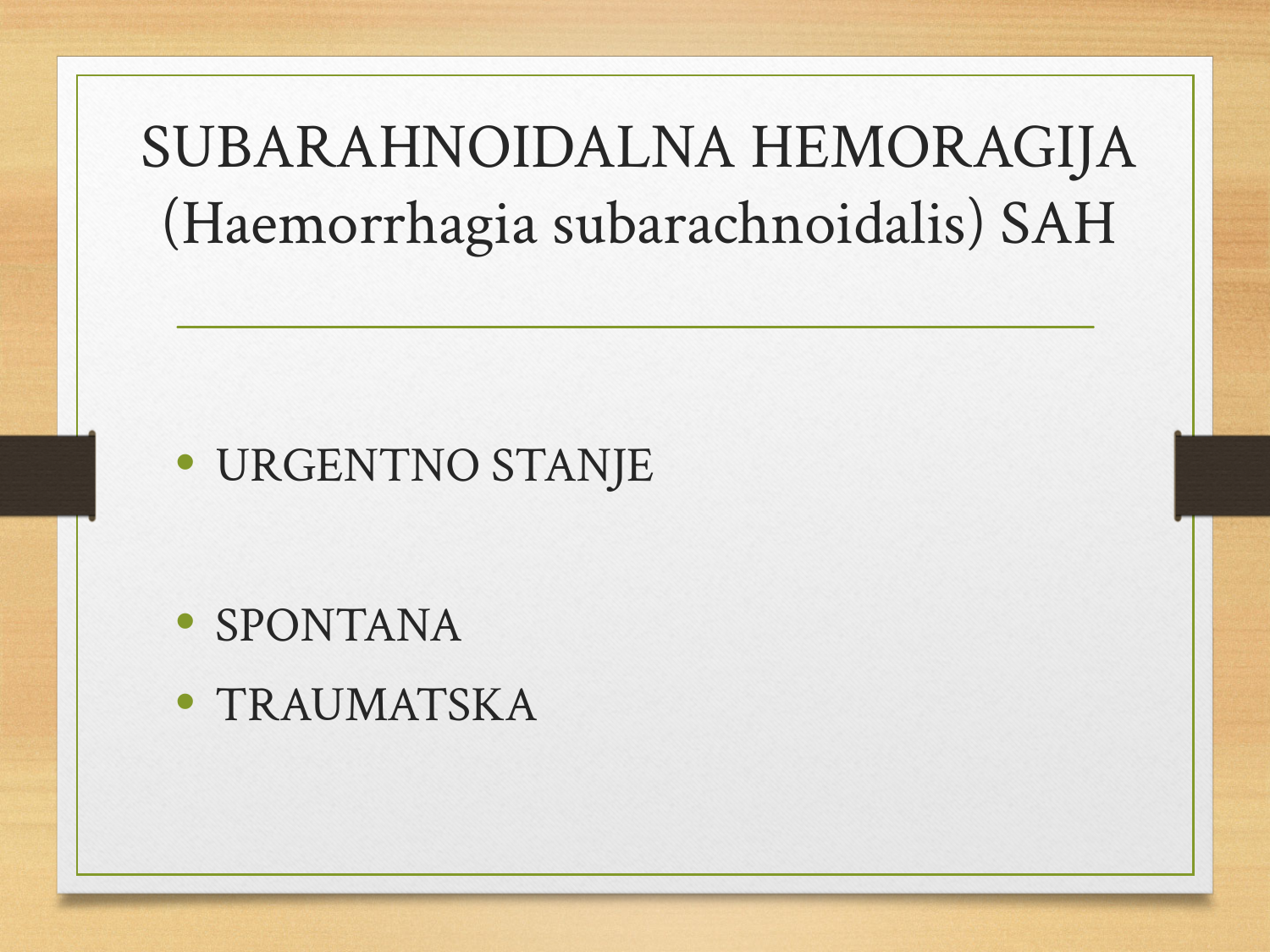

# SUBARAHNOIDALNA HEMORAGIJA (Haemorrhagia subarachnoidalis) SAH

URGENTNO STANJE

SPONTANA
TRAUMATSKA